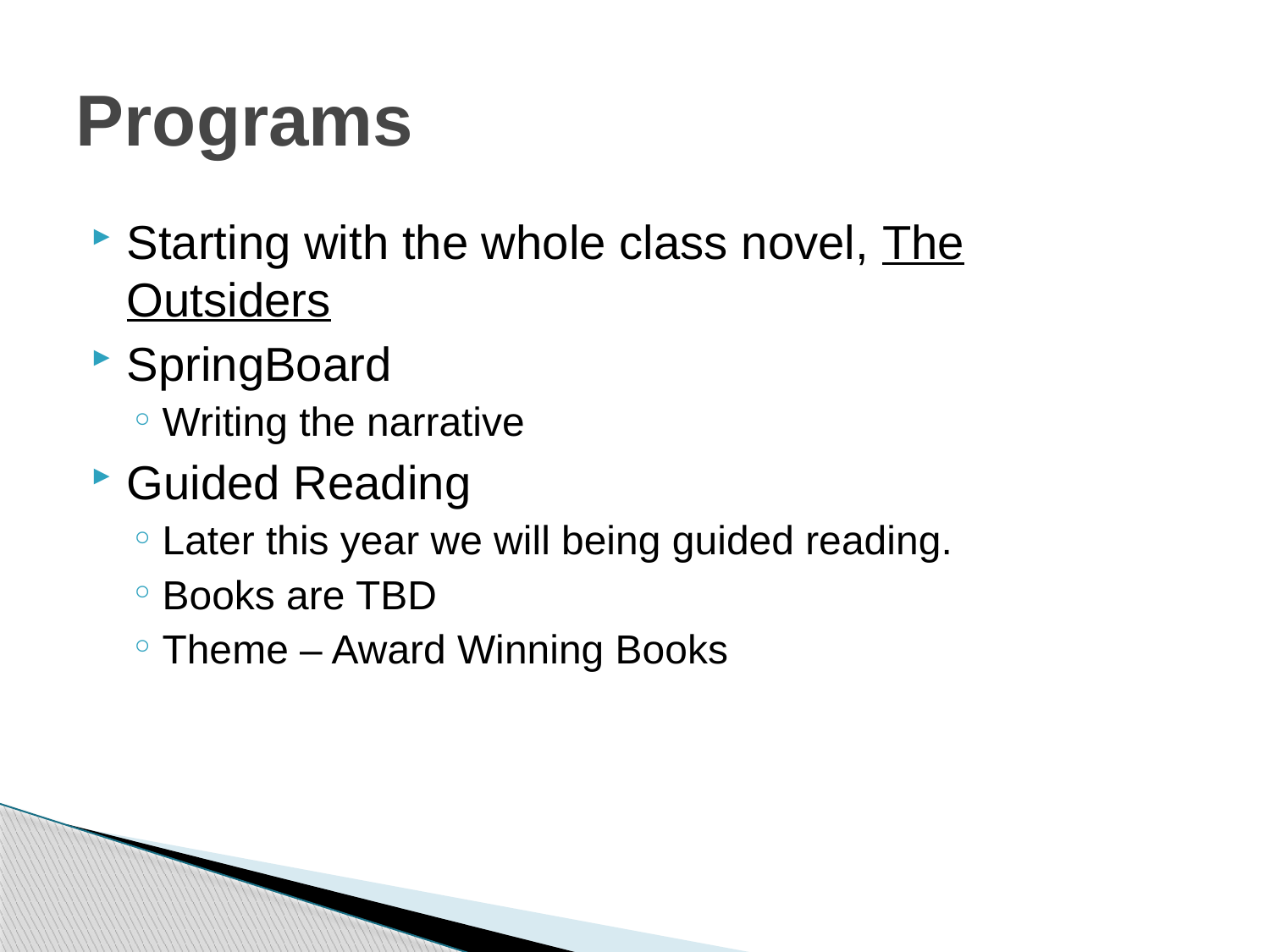

# Programs
Starting with the whole class novel, The Outsiders
SpringBoard
Writing the narrative
Guided Reading
Later this year we will being guided reading.
Books are TBD
Theme – Award Winning Books